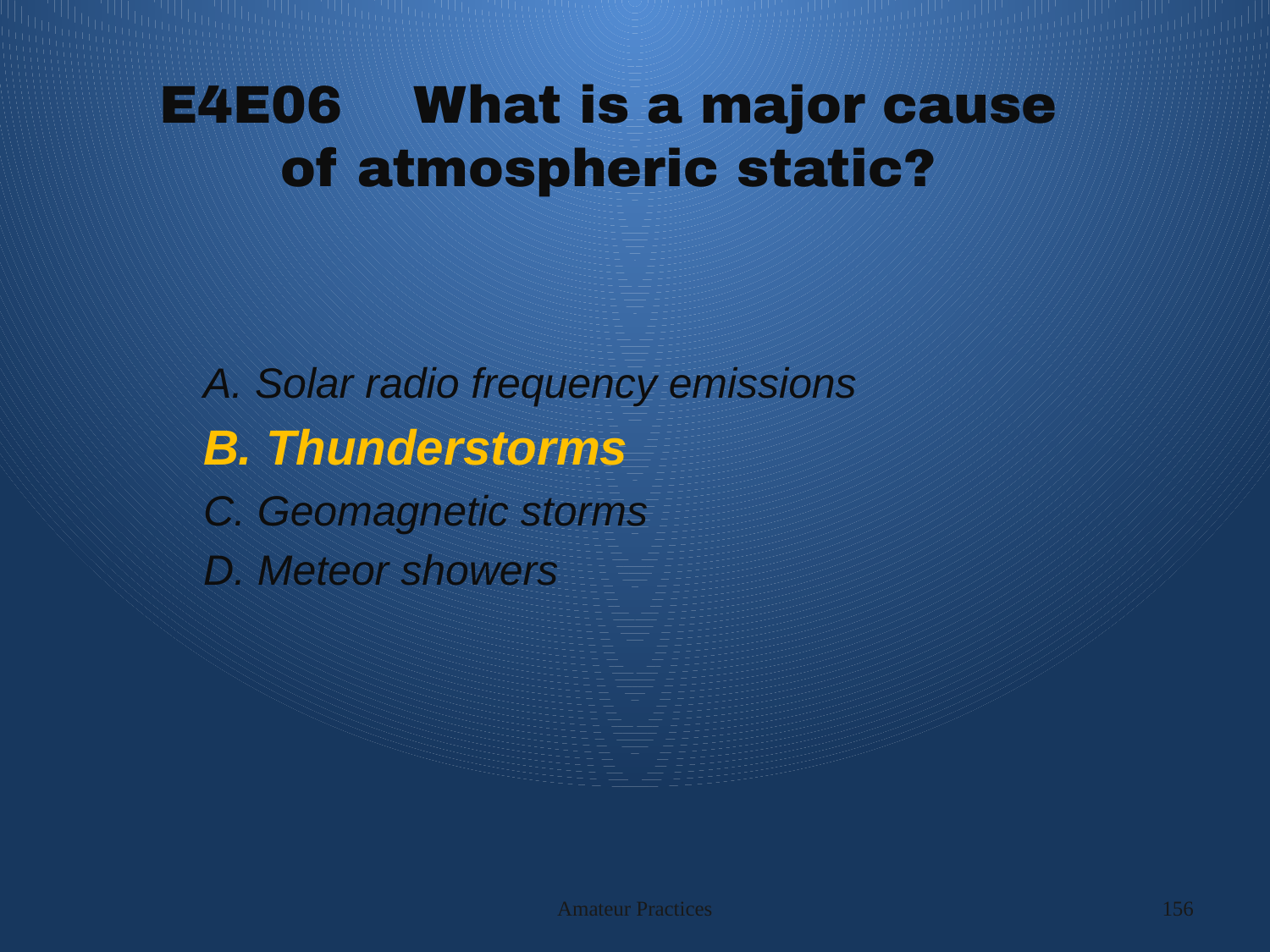

# E4E06    What is a major cause of atmospheric static?
A. Solar radio frequency emissions
B. Thunderstorms
C. Geomagnetic storms
D. Meteor showers
Amateur Practices
156